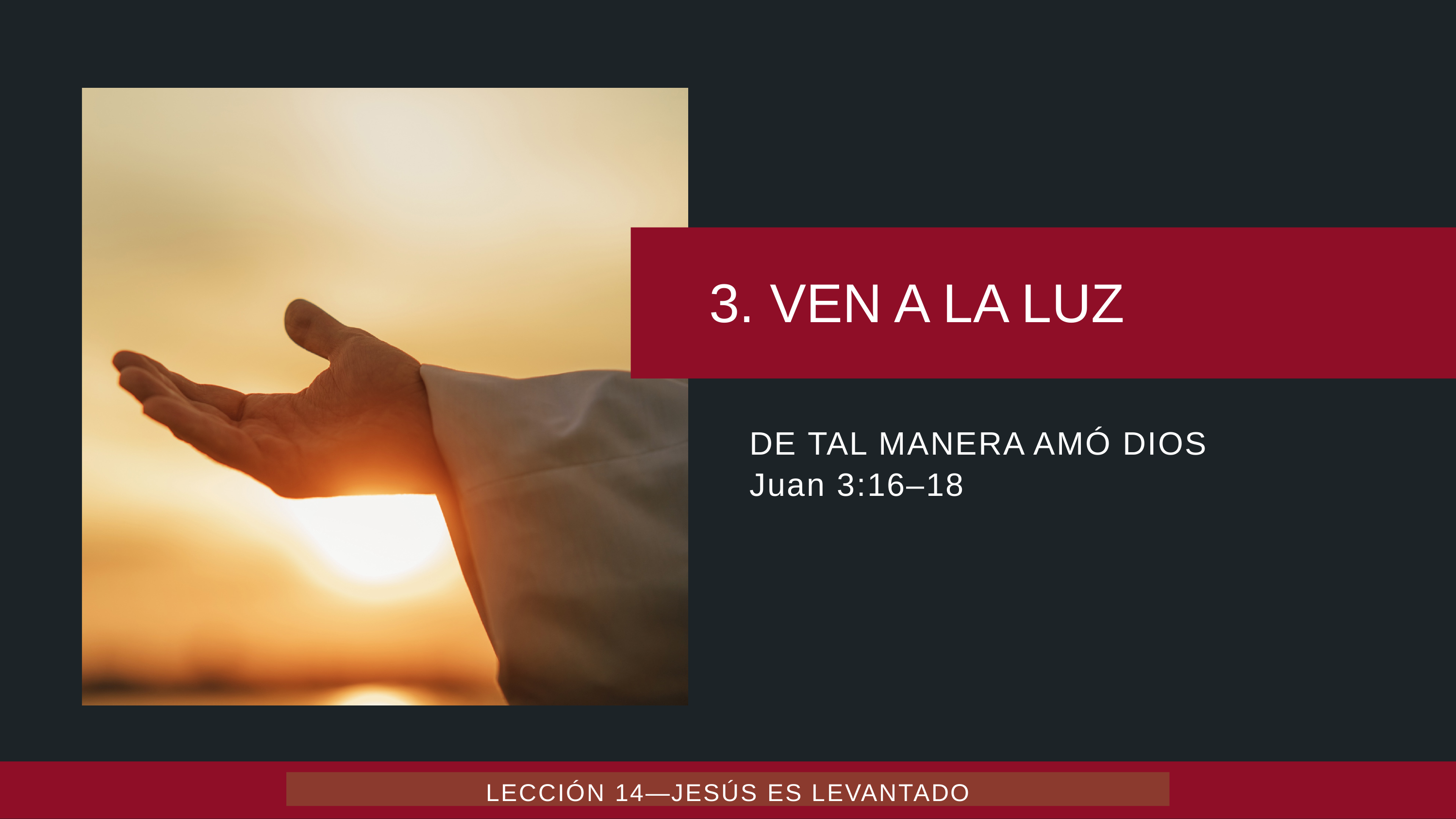

DE TAL MANERA AMÓ DIOS
Juan 3:16–18